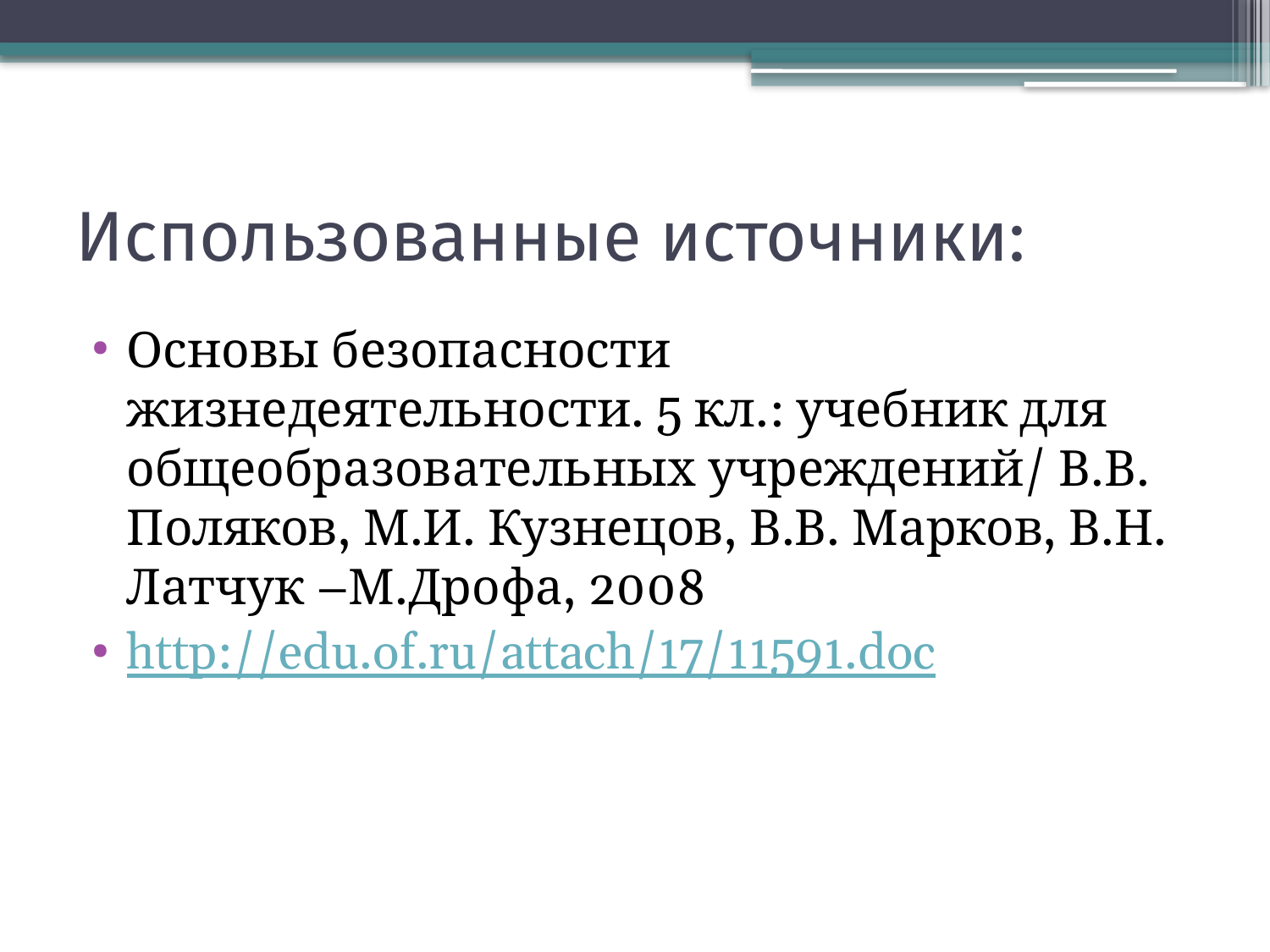

# Использованные источники:
Основы безопасности жизнедеятельности. 5 кл.: учебник для общеобразовательных учреждений/ В.В. Поляков, М.И. Кузнецов, В.В. Марков, В.Н. Латчук –М.Дрофа, 2008
http://edu.of.ru/attach/17/11591.doc